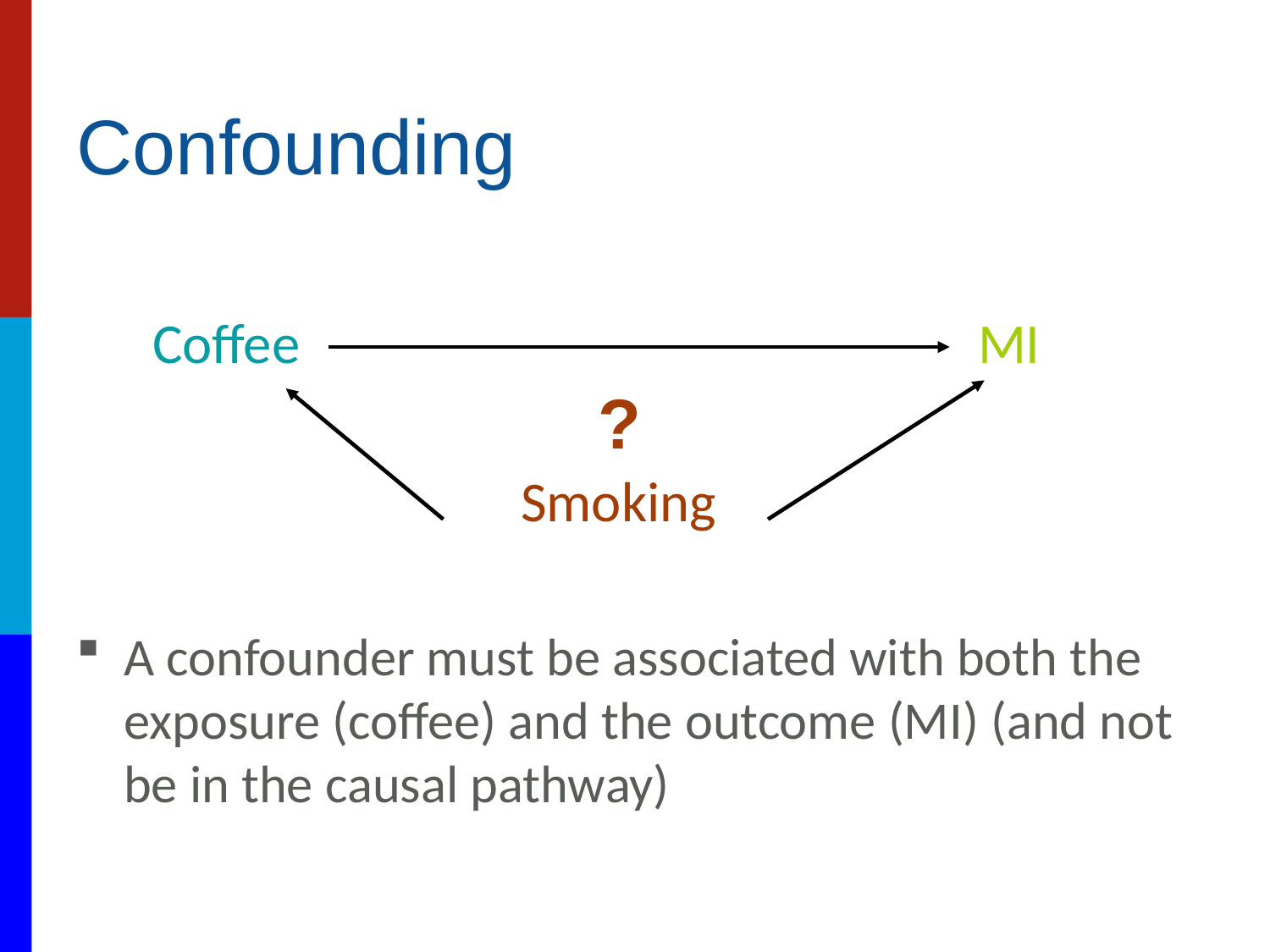

# Confounding

      Coffee			                               MI

			     Smoking

A confounder must be associated with both the exposure (coffee) and the outcome (MI) (and not be in the causal pathway)

?